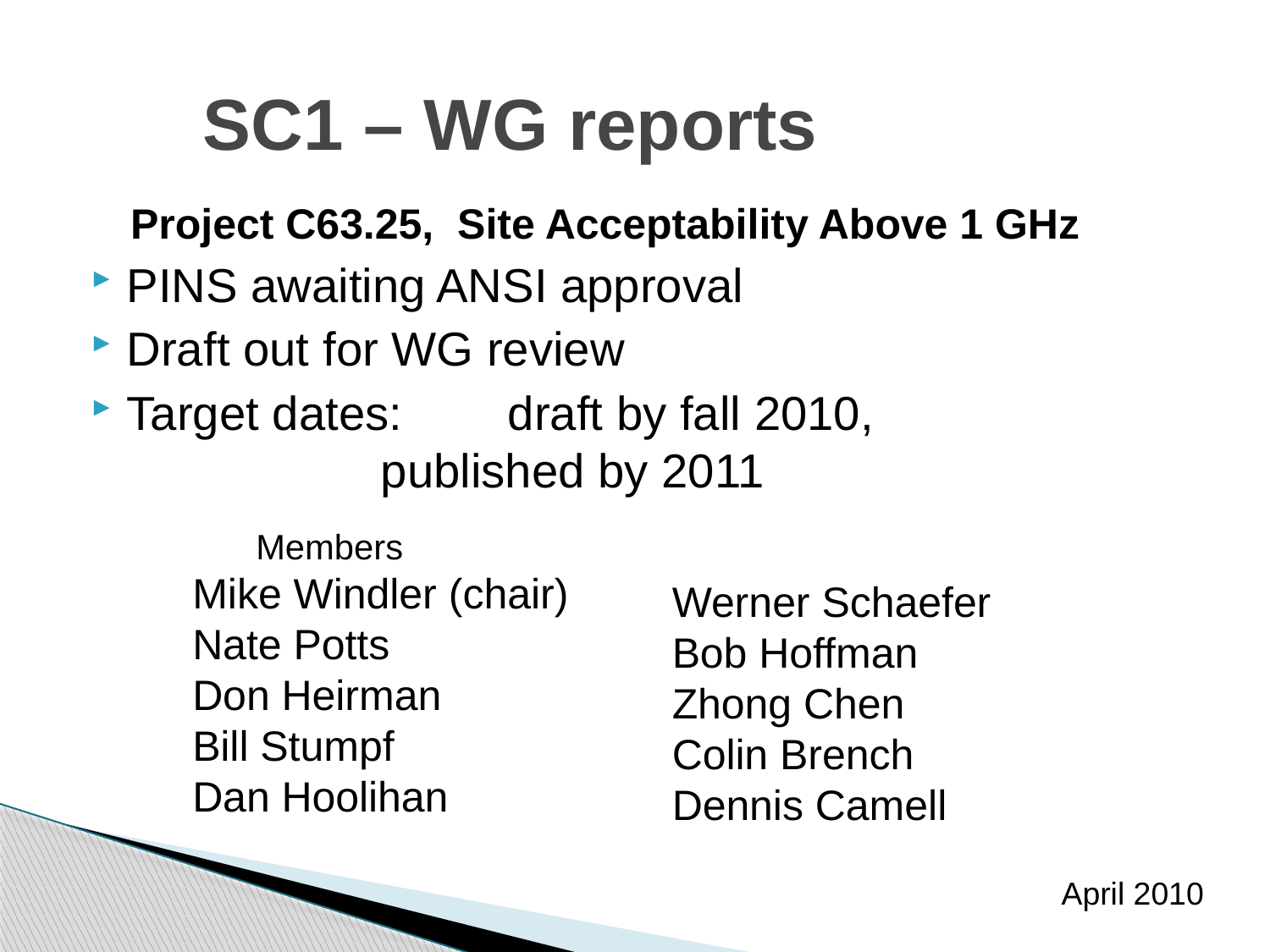

# SC1 – WG reports
Project C63.25,  Site Acceptability Above 1 GHz
PINS awaiting ANSI approval
Draft out for WG review
Target dates: 	draft by fall 2010, 					published by 2011

	Members
Mike Windler (chair)
Nate Potts
Don Heirman
Bill Stumpf
Dan Hoolihan

Werner Schaefer
Bob Hoffman
Zhong Chen
Colin Brench
Dennis Camell

April 2010